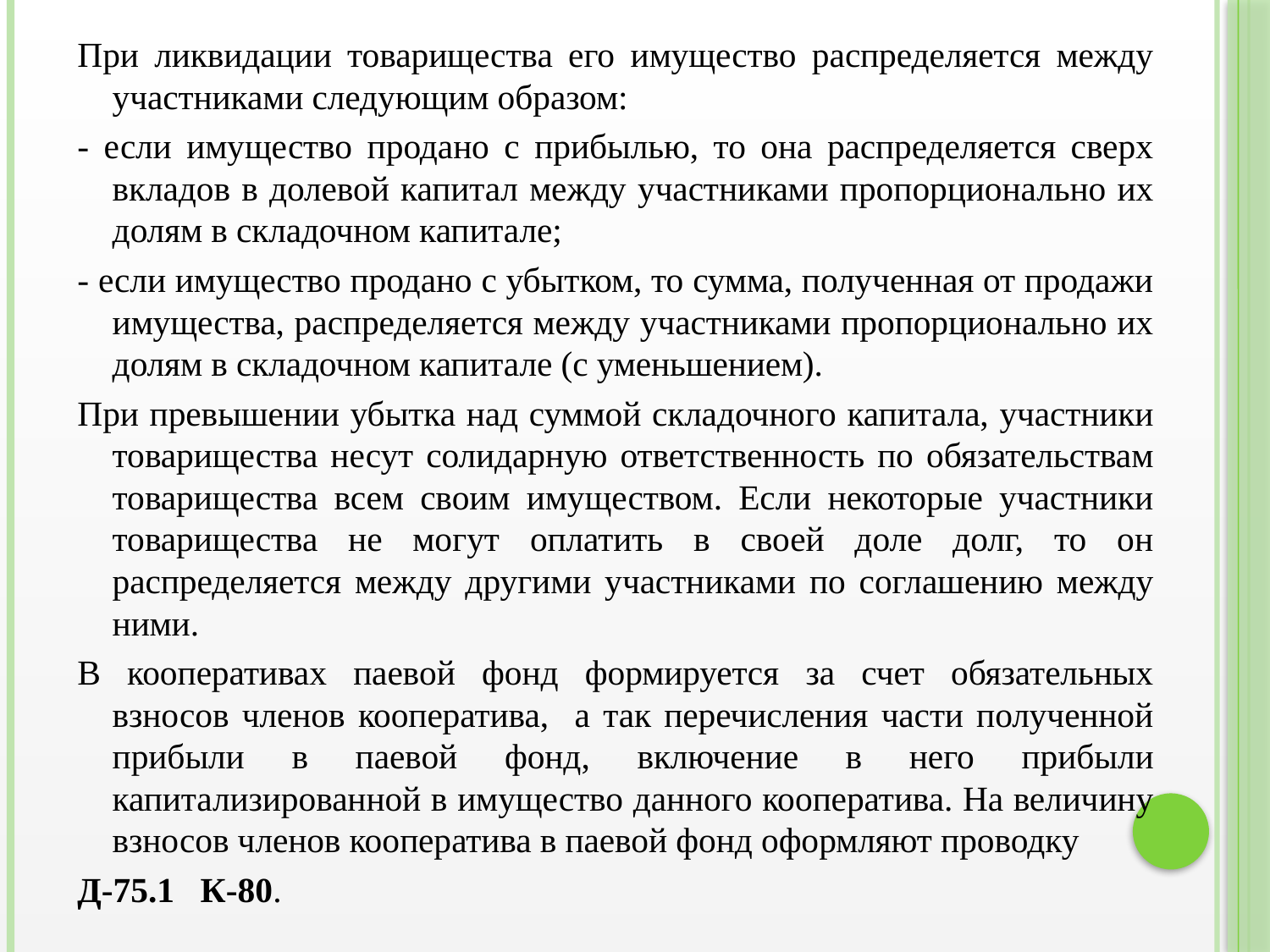

При ликвидации товарищества его имущество распределяется между участниками следующим образом:
- если имущество продано с прибылью, то она распределяется сверх вкладов в долевой капитал между участниками пропорционально их долям в складочном капитале;
- если имущество продано с убытком, то сумма, полученная от продажи имущества, распределяется между участниками пропорционально их долям в складочном капитале (с уменьшением).
При превышении убытка над суммой складочного капитала, участники товарищества несут солидарную ответственность по обязательствам товарищества всем своим имуществом. Если некоторые участники товарищества не могут оплатить в своей доле долг, то он распределяется между другими участниками по соглашению между ними.
В кооперативах паевой фонд формируется за счет обязательных взносов членов кооператива,  а так перечисления части полученной прибыли в паевой фонд, включение в него прибыли капитализированной в имущество данного кооператива. На величину взносов членов кооператива в паевой фонд оформляют проводку
Д-75.1   К-80.